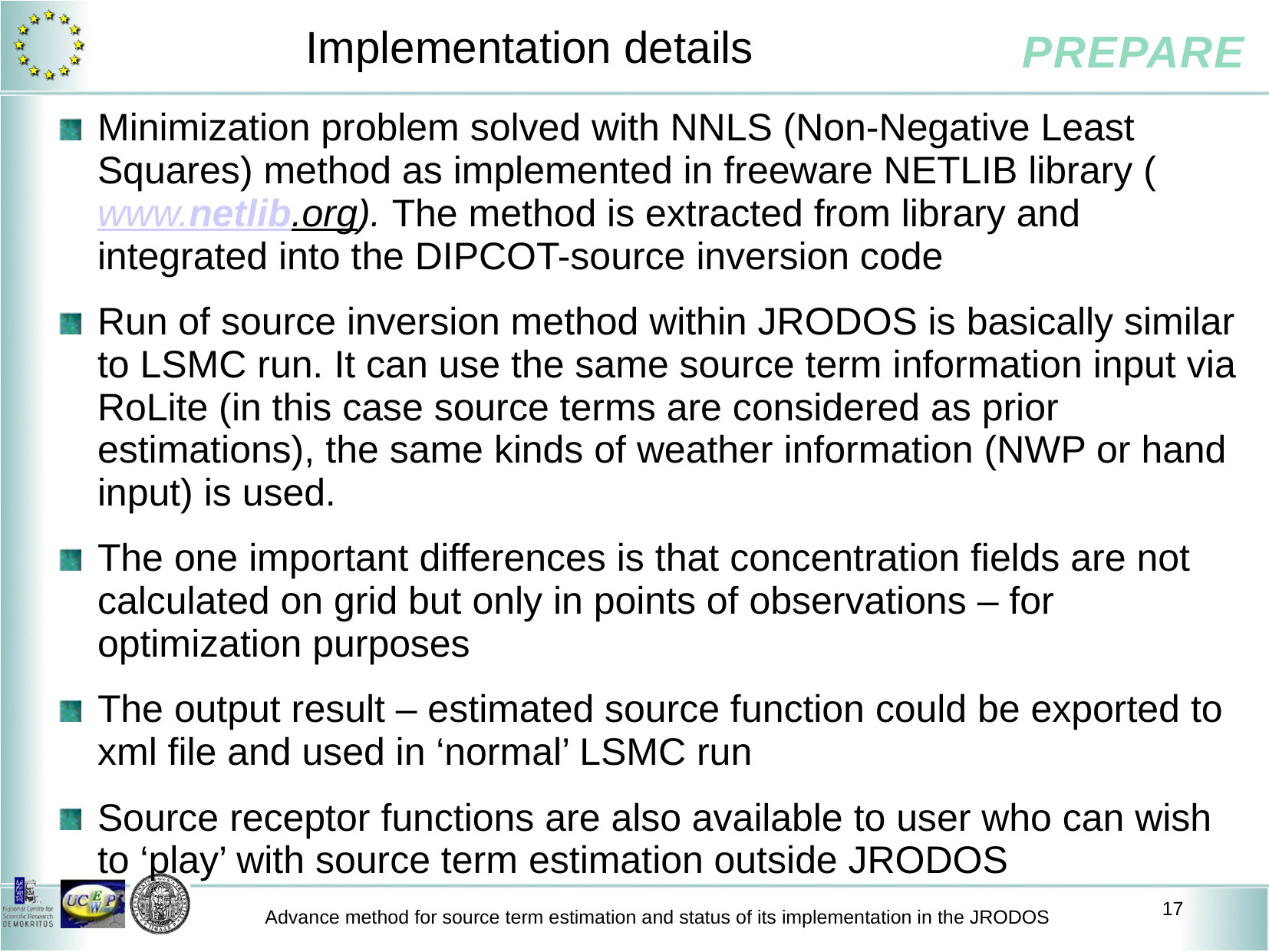

# Implementation details
Minimization problem solved with NNLS (Non-Negative Least Squares) method as implemented in freeware NETLIB library (www.netlib.org). The method is extracted from library and integrated into the DIPCOT-source inversion code
Run of source inversion method within JRODOS is basically similar to LSMC run. It can use the same source term information input via RoLite (in this case source terms are considered as prior estimations), the same kinds of weather information (NWP or hand input) is used.
The one important differences is that concentration fields are not calculated on grid but only in points of observations – for optimization purposes
The output result – estimated source function could be exported to xml file and used in ‘normal’ LSMC run
Source receptor functions are also available to user who can wish to ‘play’ with source term estimation outside JRODOS